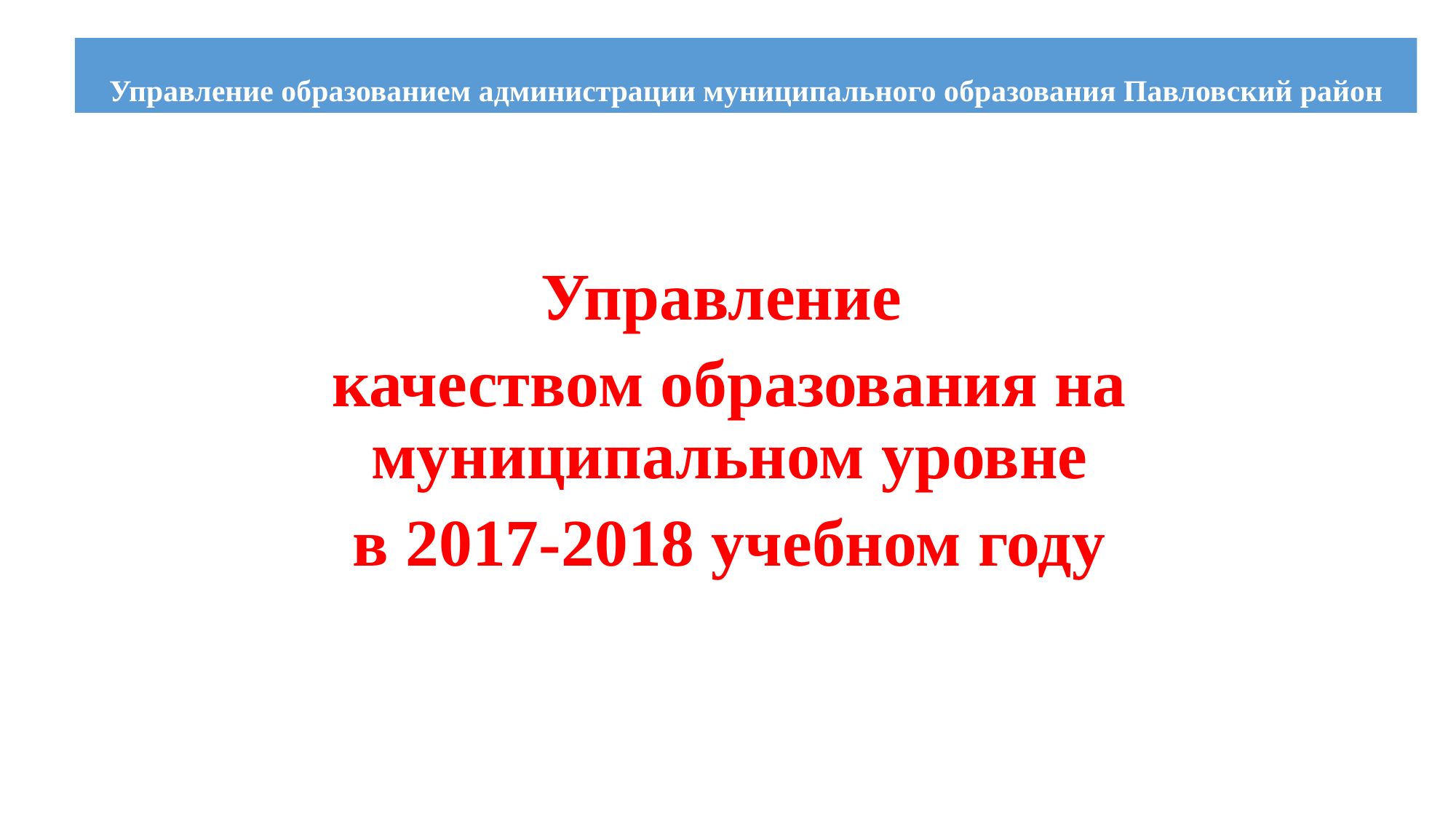

# Управление образованием администрации муниципального образования Павловский район
Управление
качеством образования на муниципальном уровне
в 2017-2018 учебном году